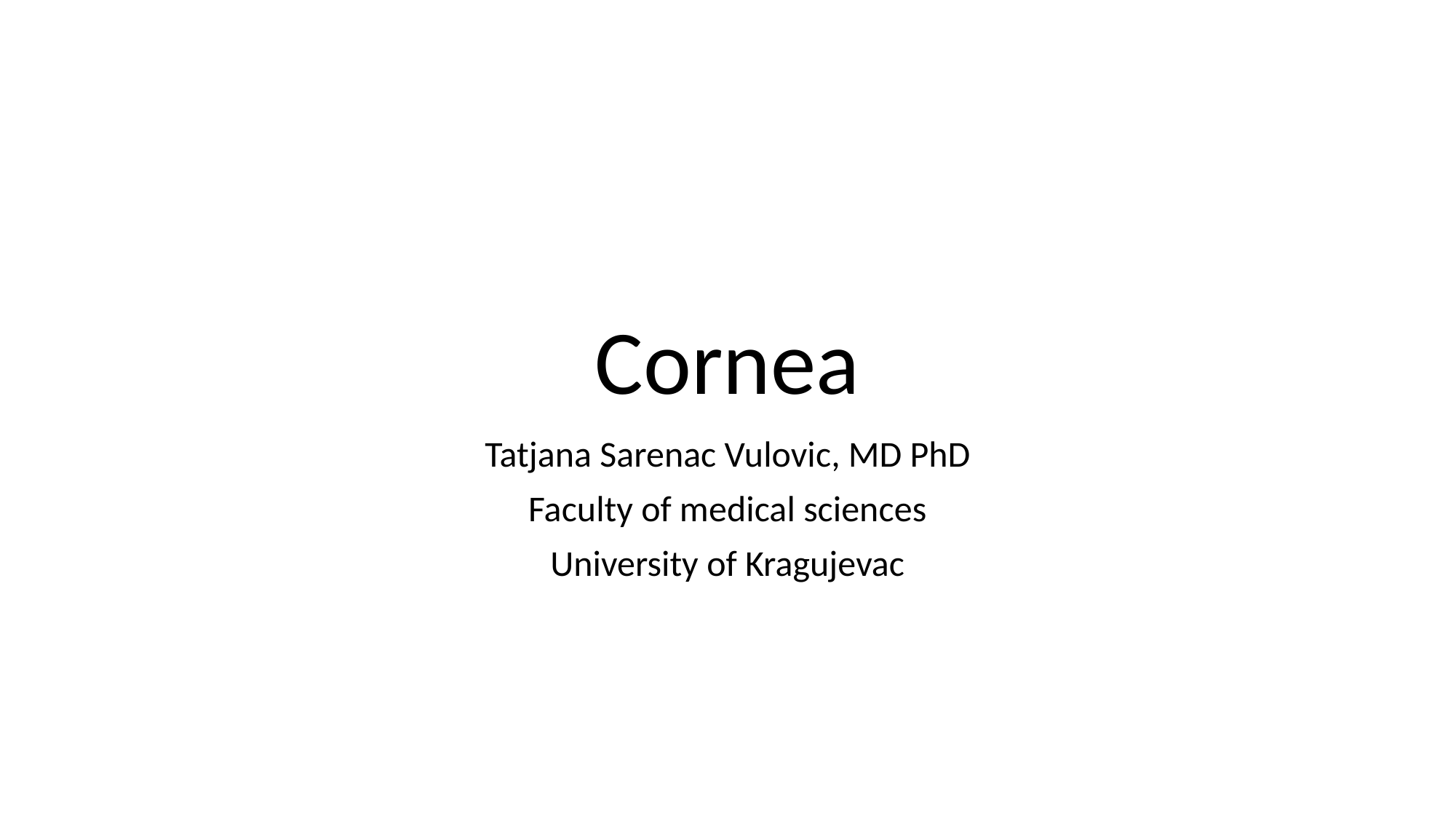

# Cornea
Tatjana Sarenac Vulovic, MD PhD
Faculty of medical sciences
University of Kragujevac